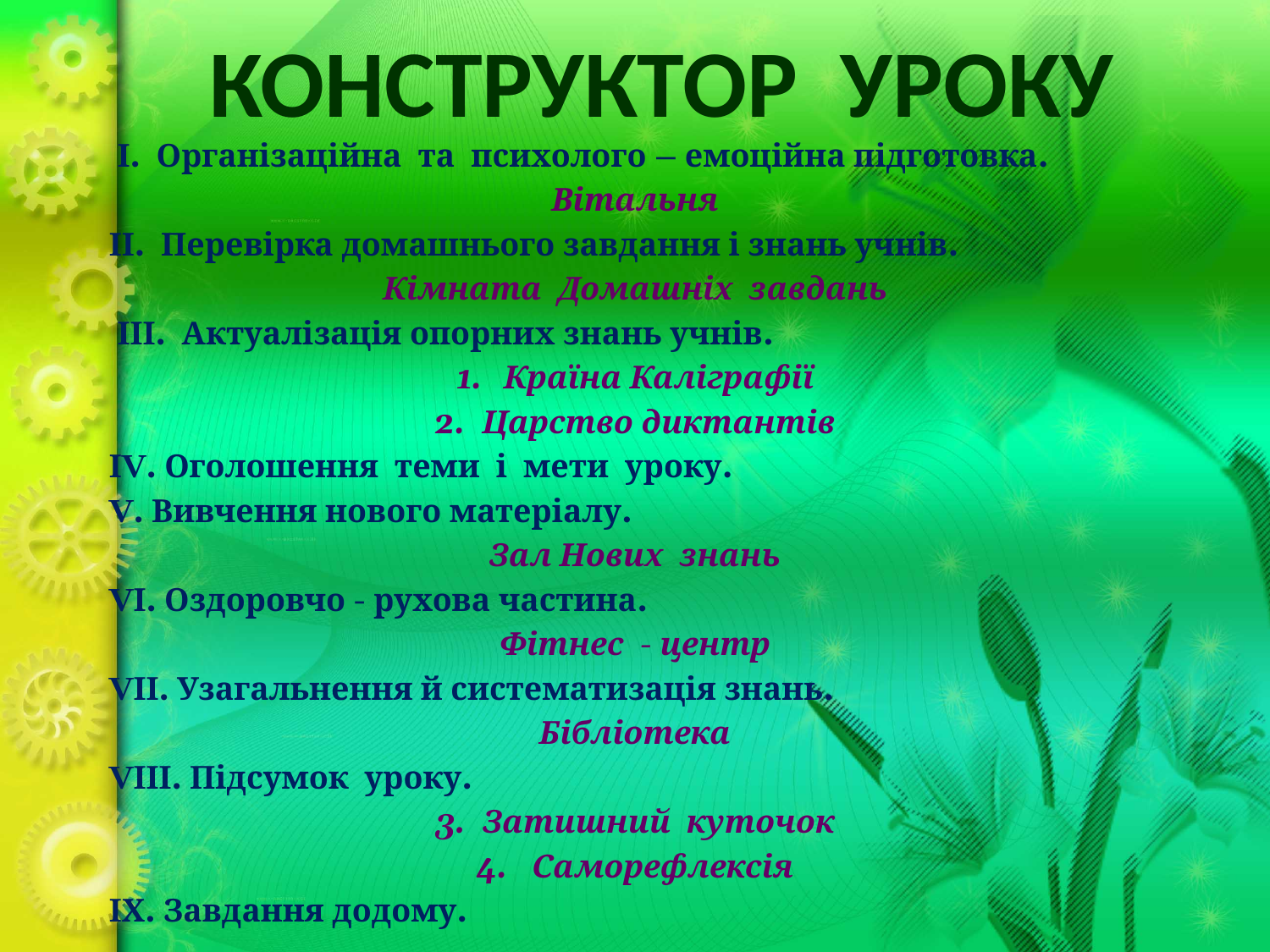

# КОНСТРУКТОР  УРОКУ
             І.  Організаційна  та  психолого – емоційна підготовка.
Вітальня
            ІІ.  Перевірка домашнього завдання і знань учнів.
Кімната  Домашніх  завдань
             ІІІ.  Актуалізація опорних знань учнів.
Країна Каліграфії
Царство диктантів
            ІV. Оголошення  теми  і  мети  уроку.
            V. Вивчення нового матеріалу.
Зал Нових  знань
            VІ. Оздоровчо - рухова частина.
Фітнес  - центр
            VІІ. Узагальнення й систематизація знань.
Бібліотека
            VІІІ. Підсумок  уроку.
Затишний  куточок
 Саморефлексія
            ІХ. Завдання додому.